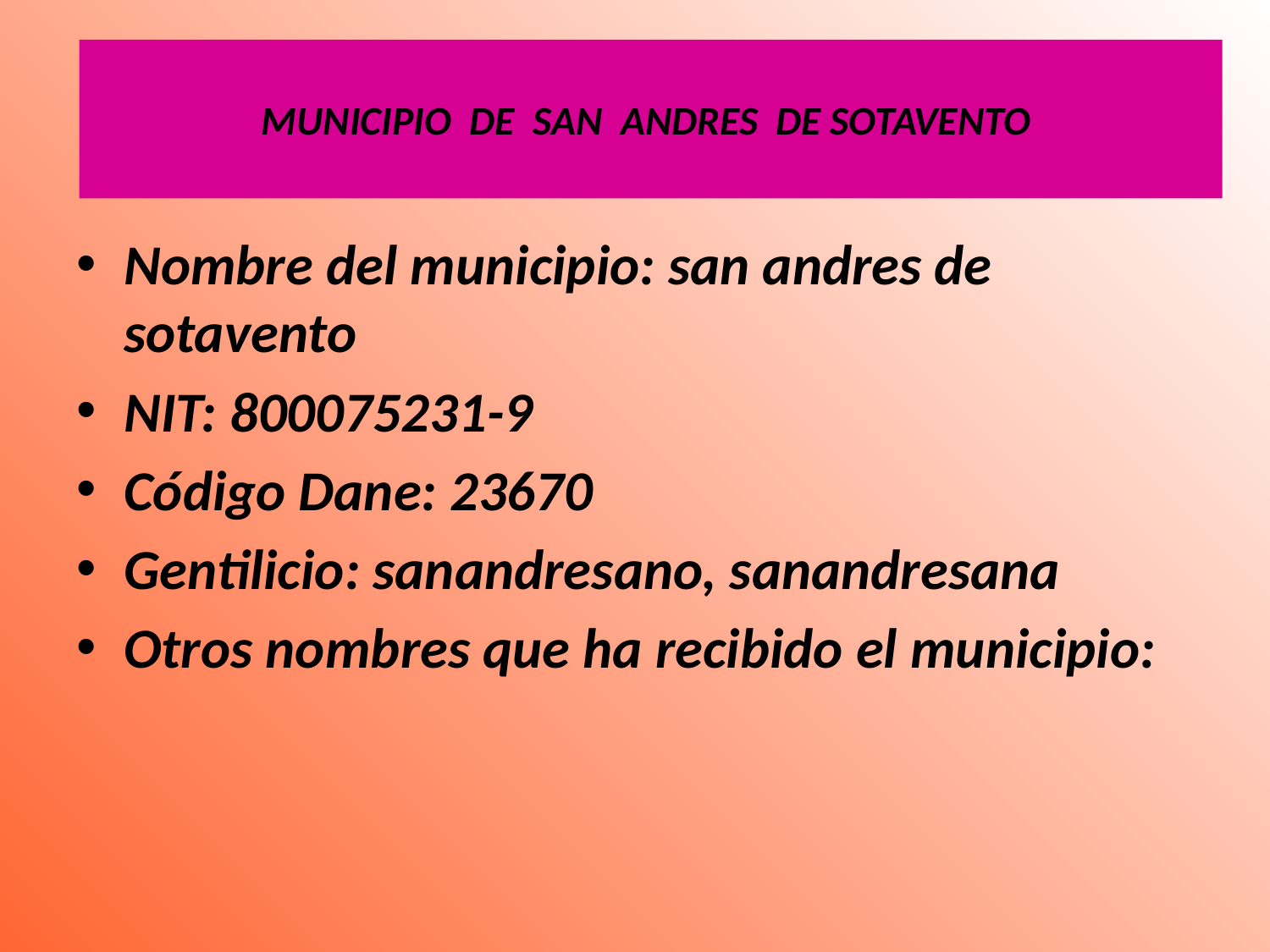

# MUNICIPIO  DE  SAN  ANDRES  DE SOTAVENTO
Nombre del municipio: san andres de sotavento
NIT: 800075231-9
Código Dane: 23670
Gentilicio: sanandresano, sanandresana
Otros nombres que ha recibido el municipio: